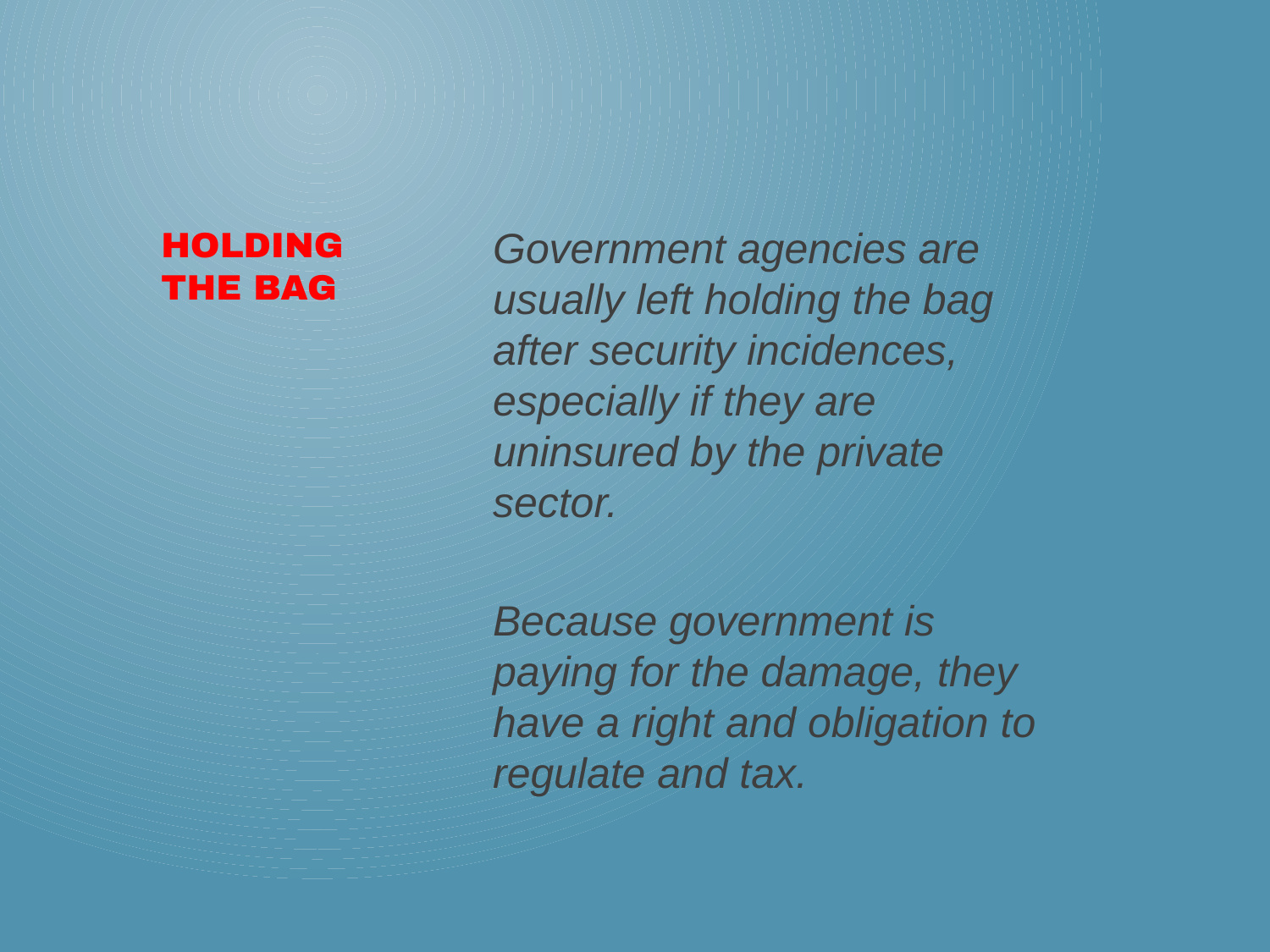

Government agencies are usually left holding the bag after security incidences, especially if they are uninsured by the private sector.

Because government is paying for the damage, they have a right and obligation to regulate and tax.
# Holding the bag